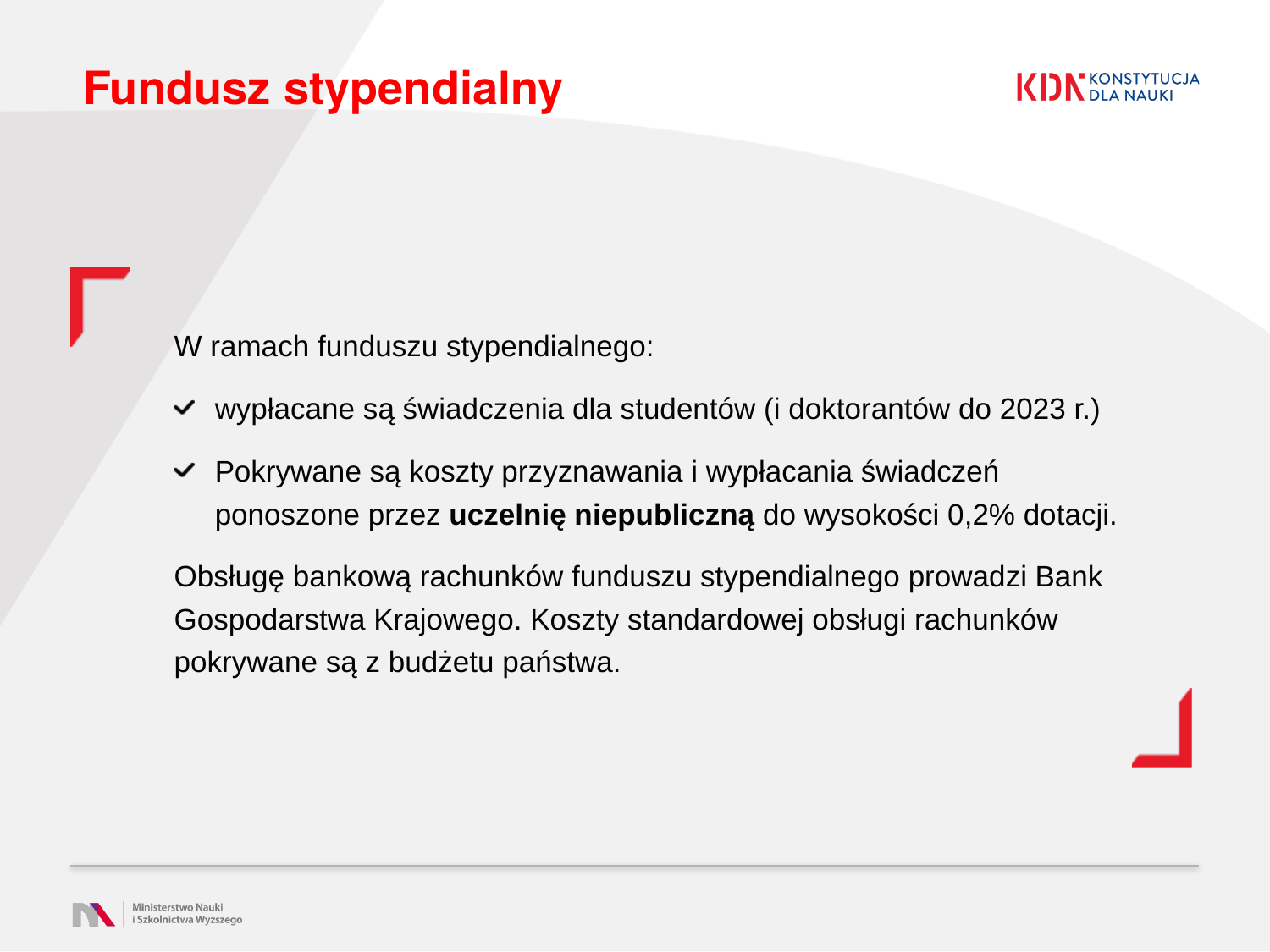

# Fundusz stypendialny
W ramach funduszu stypendialnego:
wypłacane są świadczenia dla studentów (i doktorantów do 2023 r.)
Pokrywane są koszty przyznawania i wypłacania świadczeń ponoszone przez uczelnię niepubliczną do wysokości 0,2% dotacji.
Obsługę bankową rachunków funduszu stypendialnego prowadzi Bank Gospodarstwa Krajowego. Koszty standardowej obsługi rachunków pokrywane są z budżetu państwa.